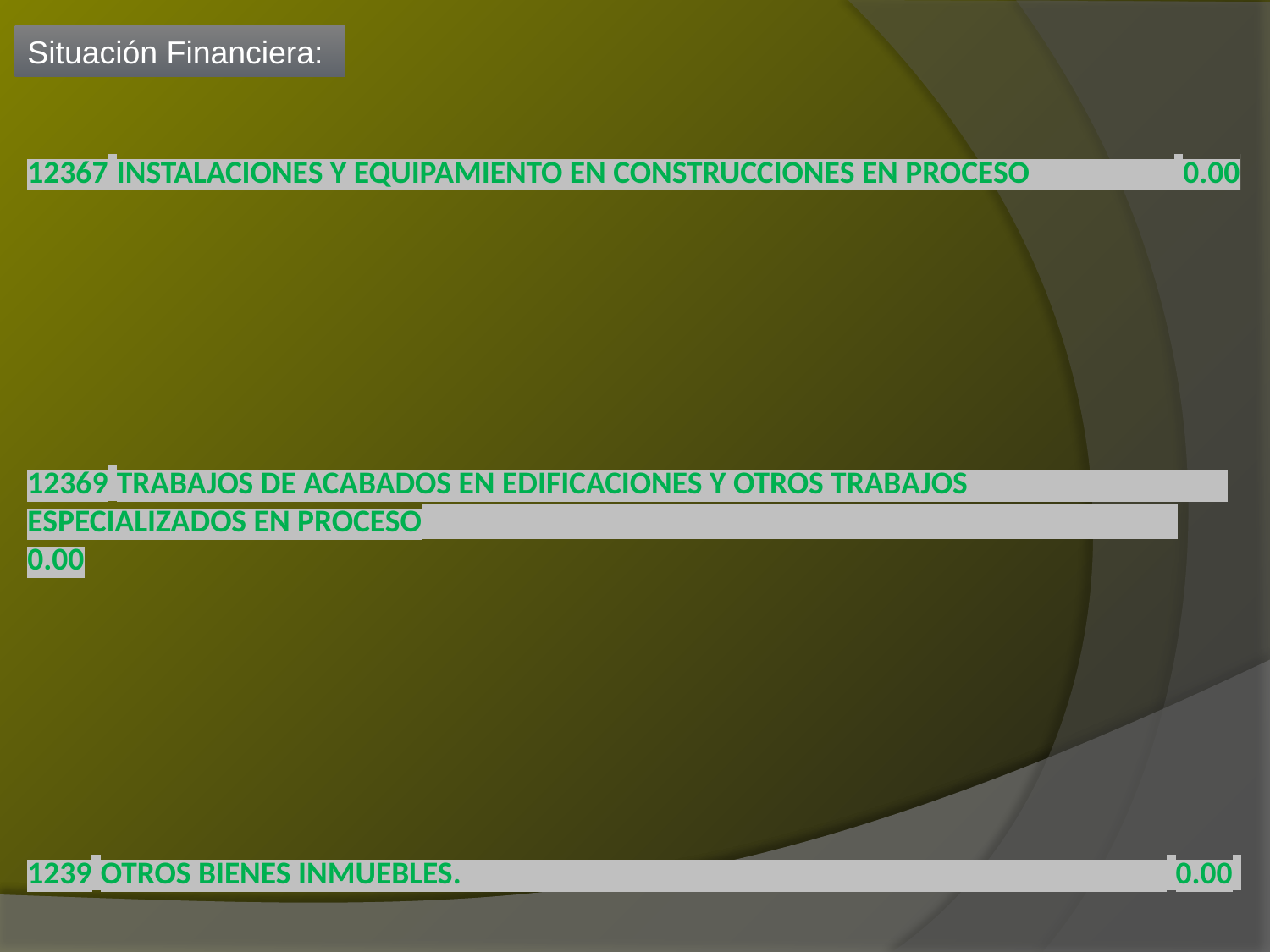

Situación Financiera:
12367 INSTALACIONES Y EQUIPAMIENTO EN CONSTRUCCIONES EN PROCESO                     0.00
12369 TRABAJOS DE ACABADOS EN EDIFICACIONES Y OTROS TRABAJOS                                     ESPECIALIZADOS EN PROCESO                                                                                      0.00
1239 OTROS BIENES INMUEBLES.                                                                                                   0.00